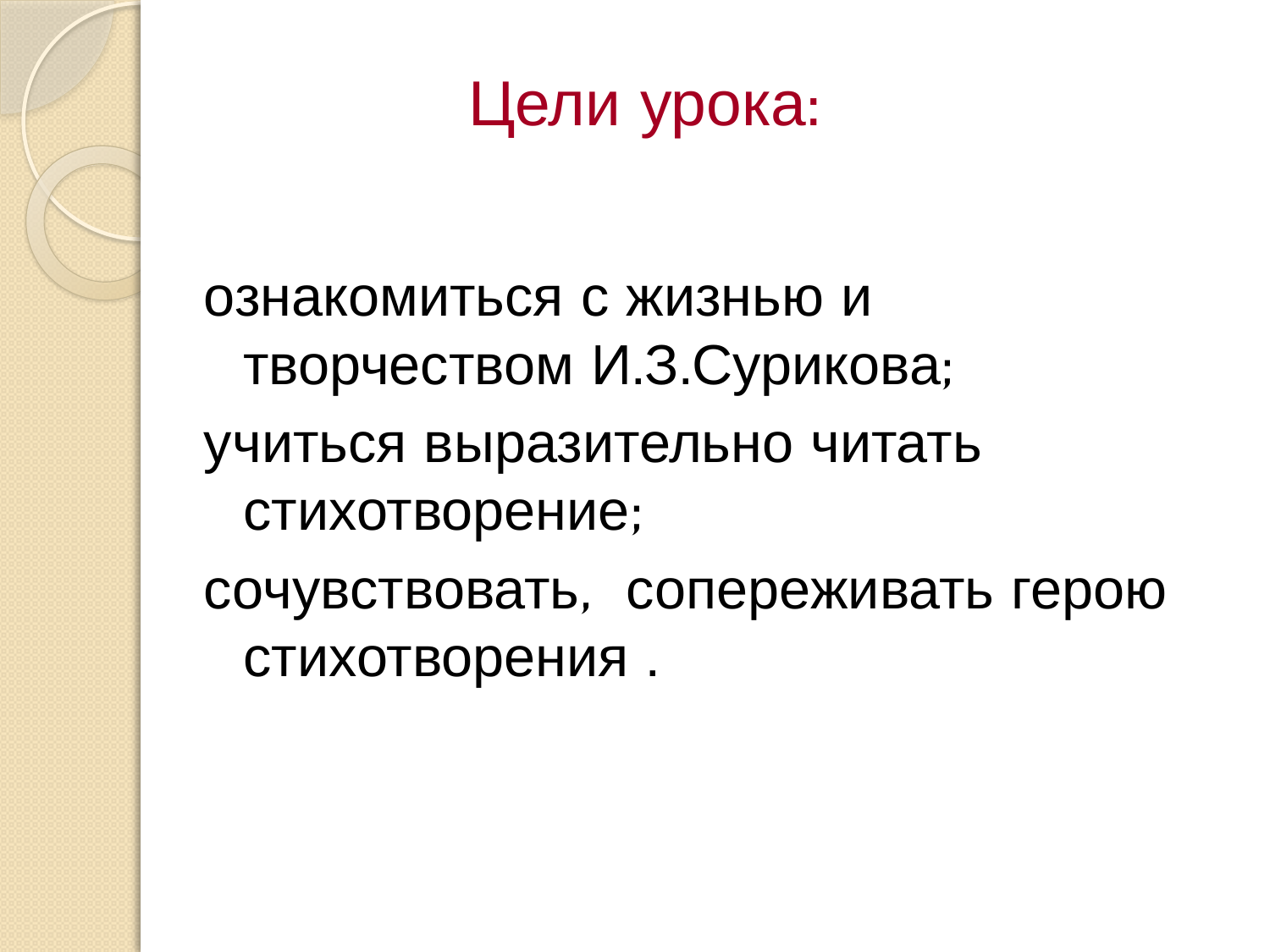

Цели урока:
ознакомиться с жизнью и творчеством И.З.Сурикова;
учиться выразительно читать стихотворение;
сочувствовать,  сопереживать герою стихотворения .